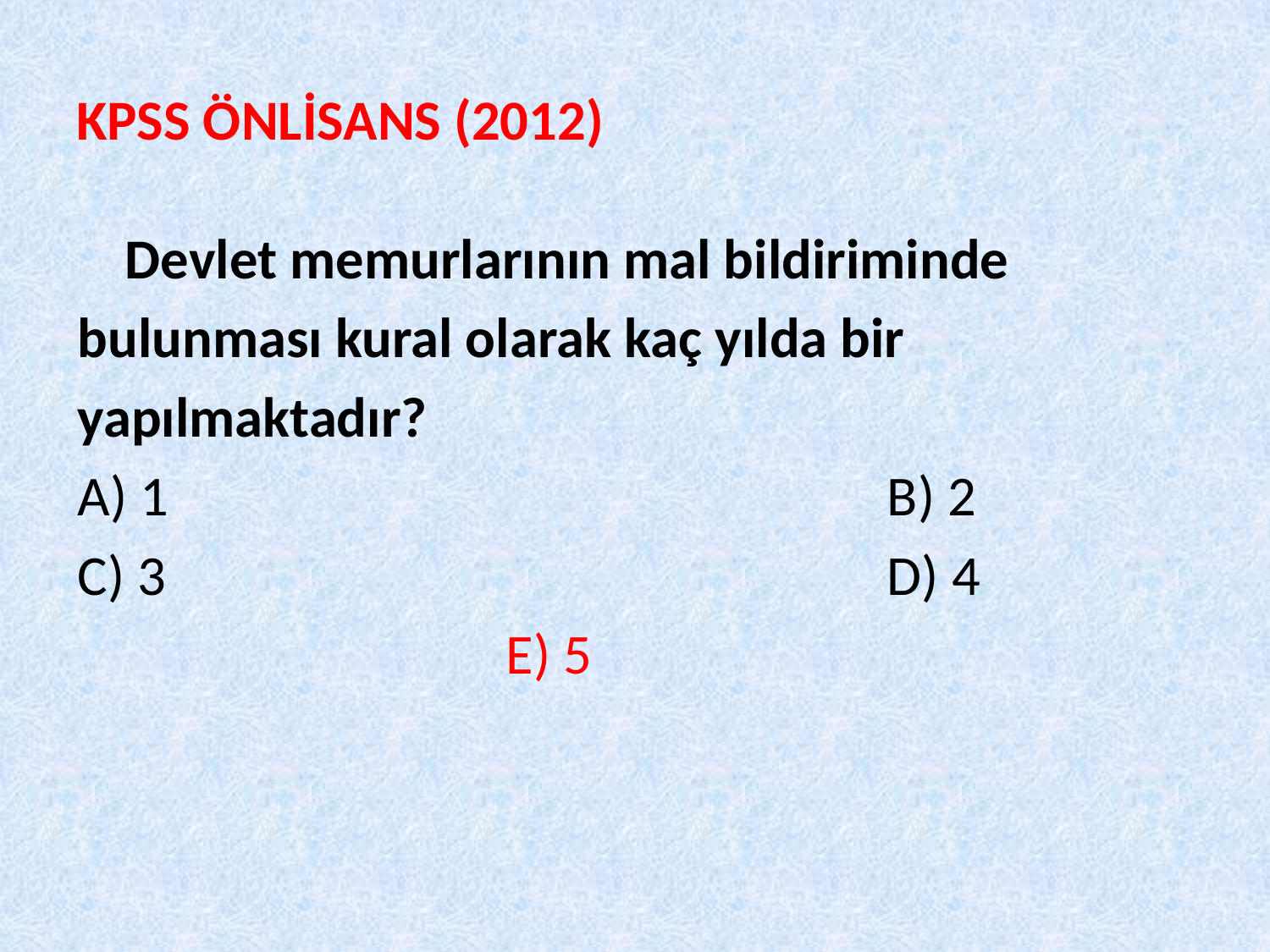

# KPSS ÖNLİSANS (2012)
	Devlet memurlarının mal bildiriminde
bulunması kural olarak kaç yılda bir
yapılmaktadır?
A) 1 						B) 2
C) 3 						D) 4
			     	E) 5